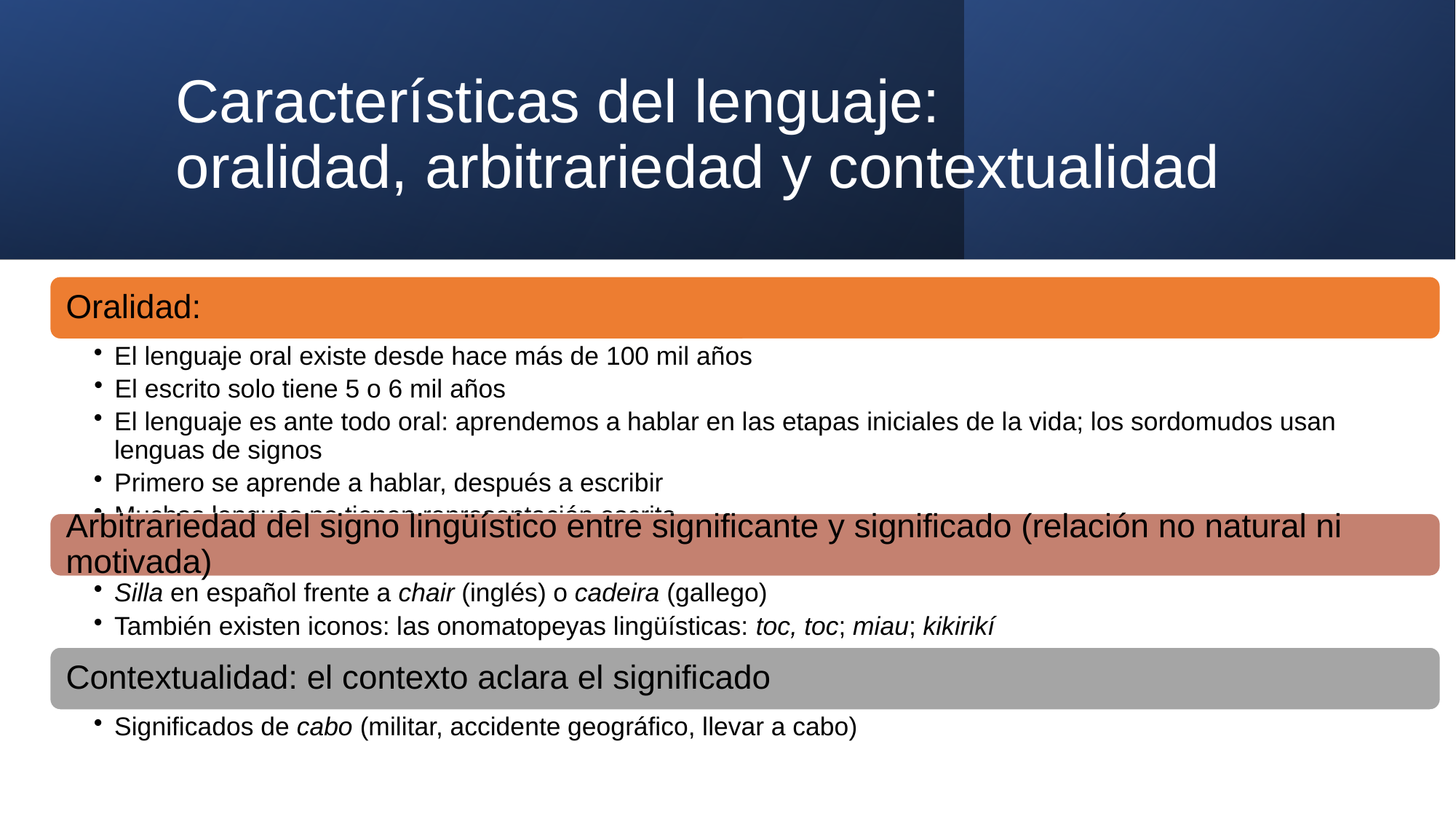

# Características del lenguaje: oralidad, arbitrariedad y contextualidad
Oralidad:
El lenguaje oral existe desde hace más de 100 mil años
El escrito solo tiene 5 o 6 mil años
El lenguaje es ante todo oral: aprendemos a hablar en las etapas iniciales de la vida; los sordomudos usan lenguas de signos
Primero se aprende a hablar, después a escribir
Muchas lenguas no tienen representación escrita
Arbitrariedad del signo lingüístico entre significante y significado (relación no natural ni motivada)
Silla en español frente a chair (inglés) o cadeira (gallego)
También existen iconos: las onomatopeyas lingüísticas: toc, toc; miau; kikirikí
Contextualidad: el contexto aclara el significado
Significados de cabo (militar, accidente geográfico, llevar a cabo)